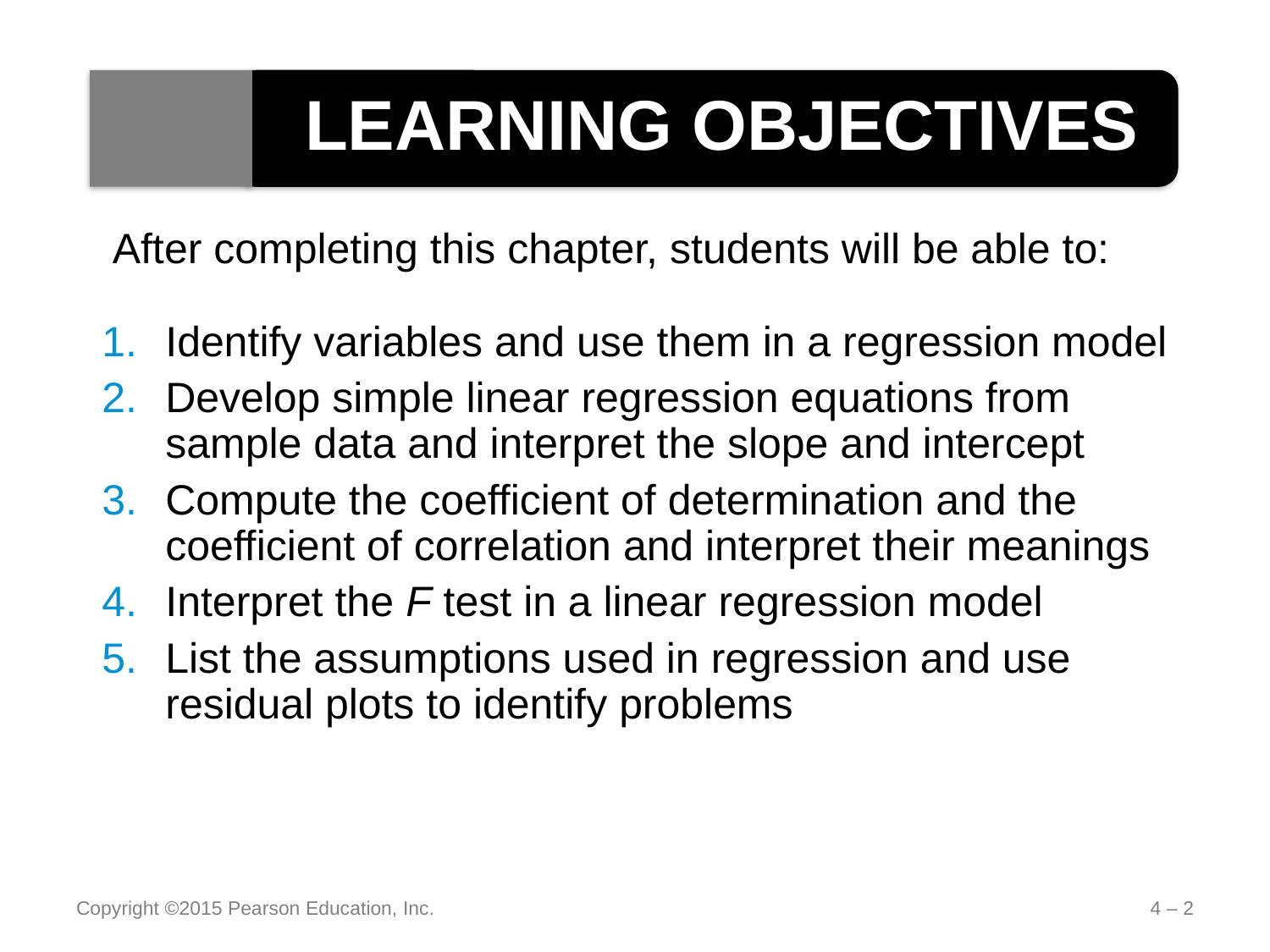

LEARNING OBJECTIVES
After completing this chapter, students will be able to:
Identify variables and use them in a regression model
Develop simple linear regression equations from sample data and interpret the slope and intercept
Compute the coefficient of determination and the coefficient of correlation and interpret their meanings
Interpret the F test in a linear regression model
List the assumptions used in regression and use residual plots to identify problems
Copyright ©2015 Pearson Education, Inc.
4 – 2